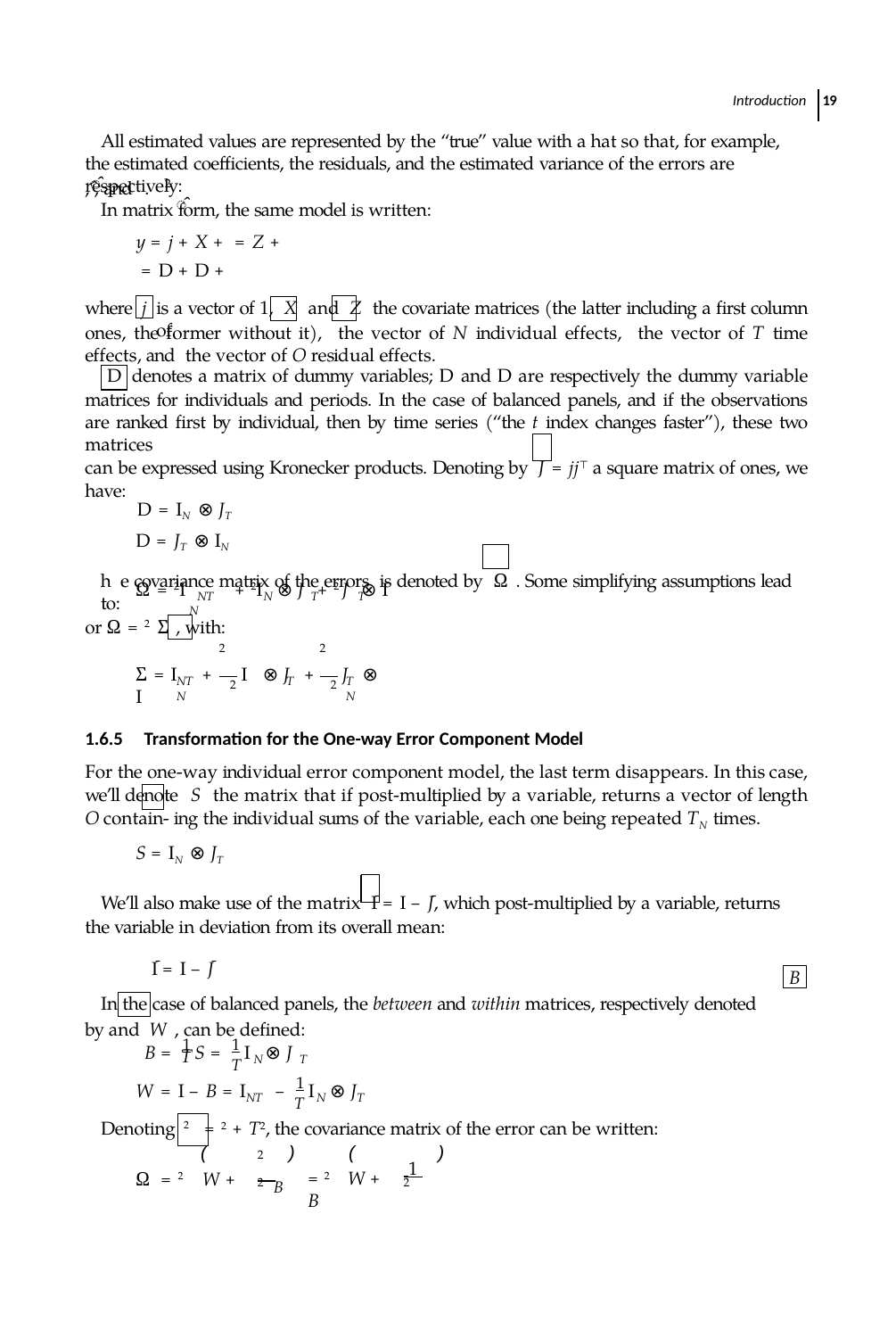

Introduction  19

All estimated values are represented by the “true” value with a hat so that, for example, the estimated coeﬃcients, the residuals, and the estimated variance of the errors are respectively:
̂
̂
2
, ̂, and  .

In matrix form, the same model is written:
y = j + X +  = Z +
 = D + D +
where
is a vector of 1, X and Z the covariate matrices (the latter including a ﬁrst column of
j

ones, the former without it),  the vector of N individual effects,  the vector of T time effects, and  the vector of O residual effects.
D denotes a matrix of dummy variables; D and D are respectively the dummy variable matrices for individuals and periods. In the case of balanced panels, and if the observations are ranked ﬁrst by individual, then by time series (“the t index changes faster”), these two matrices
can be expressed using Kronecker products. Denoting by J = jj⊤ a square matrix of ones, we have:
D = IN ⊗ JT
D = JT ⊗ IN
he covariance matrix of the errors  is denoted by Ω . Some simplifying assumptions lead to:

Ω = 2I	+ 2I ⊗ J + 2 J ⊗ I
 NT	 N	T	 T	N
or Ω = 2 Σ , with:

2
2

Σ = I	+	I  ⊗ J +	J ⊗ I
T
T	N
NT	N
2
2

1.6.5  Transformation for the One-way Error Component Model
For the one-way individual error component model, the last term disappears. In this case, we’ll denote  S  the matrix that if post-multiplied by a variable, returns a vector of length O contain- ing the individual sums of the variable, each one being repeated TN  times.
S = IN ⊗ JT
We’ll also make use of the matrix Ī = I – J̄, which post-multiplied by a variable, returns the variable in deviation from its overall mean:
Ī = I – J̄
In the case of balanced panels, the between and within matrices, respectively denoted by and W , can be deﬁned:

B

B = 1 S = 1 I  ⊗ J
T N	T
T
W = I – B = I	– 1 I  ⊗ J
NT	T N	T

Denoting 2 = 2 + T2, the covariance matrix of the error can be written:

)	(	)
(
2
 1
 B
= 2  W +	B
Ω = 2  W +
2
2